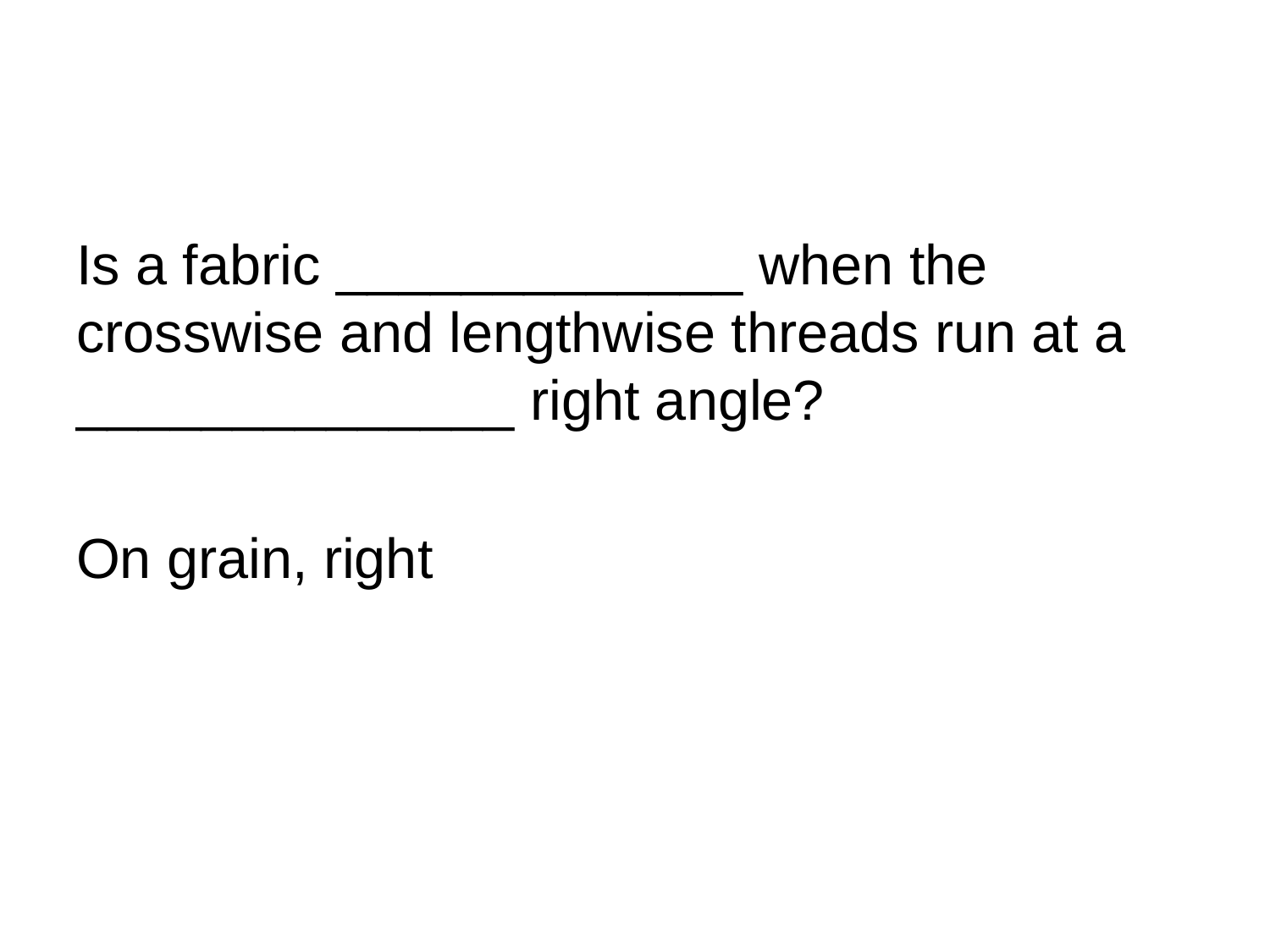

Is a fabric _____________ when the crosswise and lengthwise threads run at a ______________ right angle?

On grain, right